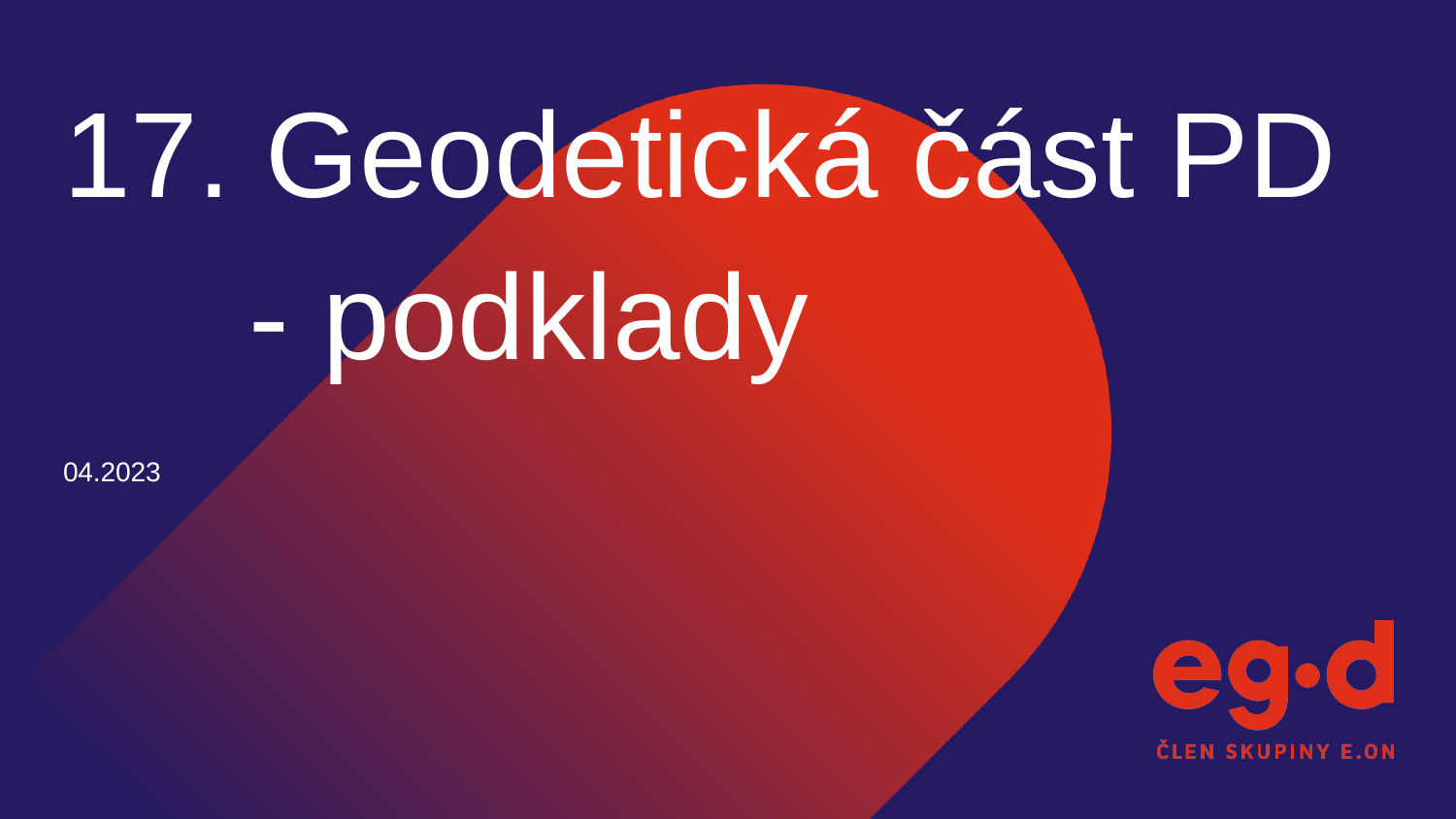

# 17. Geodetická část PD - podklady
04.2023